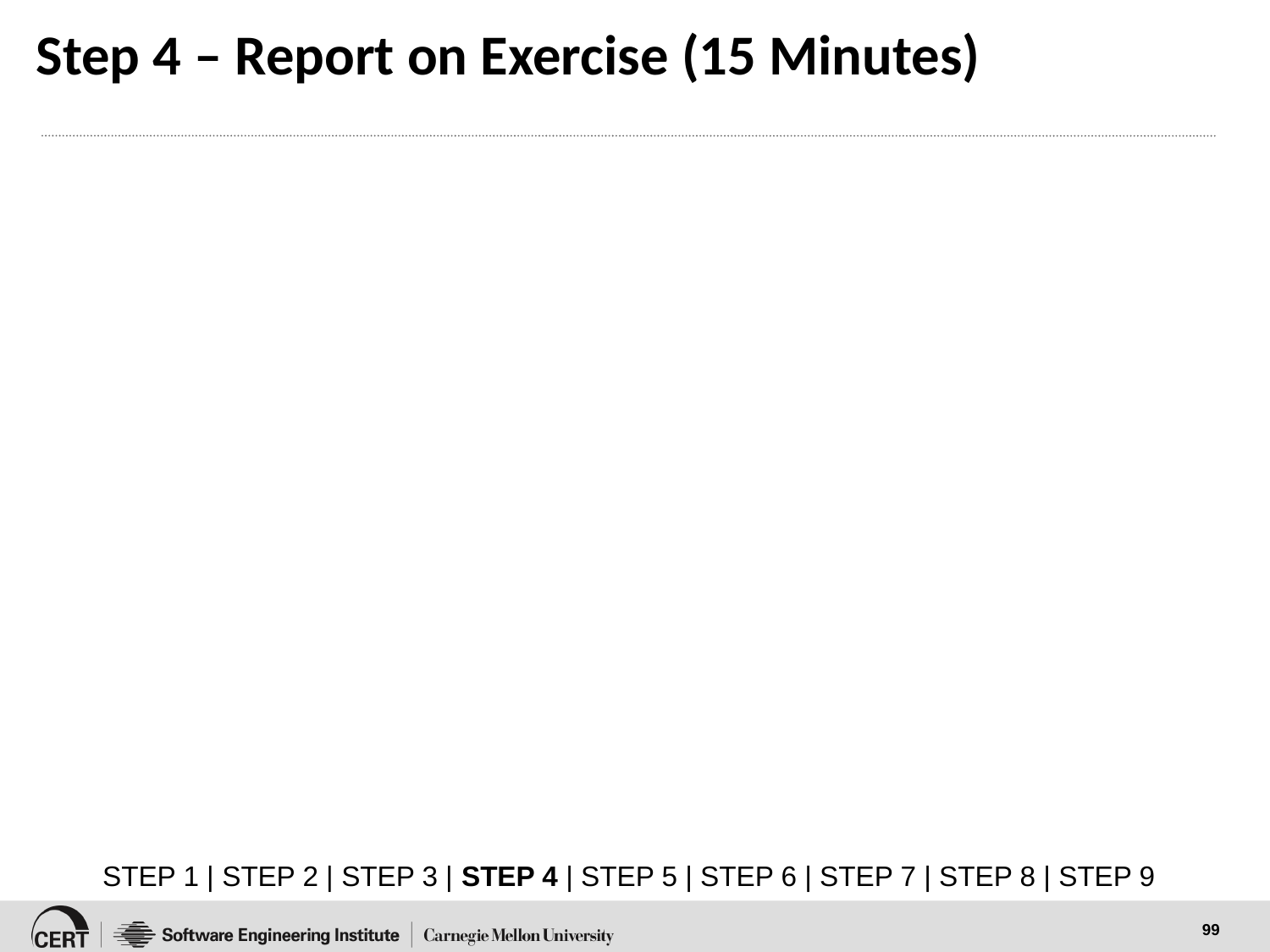

# Step 4 – Report on Exercise (15 Minutes)
STEP 1 | STEP 2 | STEP 3 | STEP 4 | STEP 5 | STEP 6 | STEP 7 | STEP 8 | STEP 9